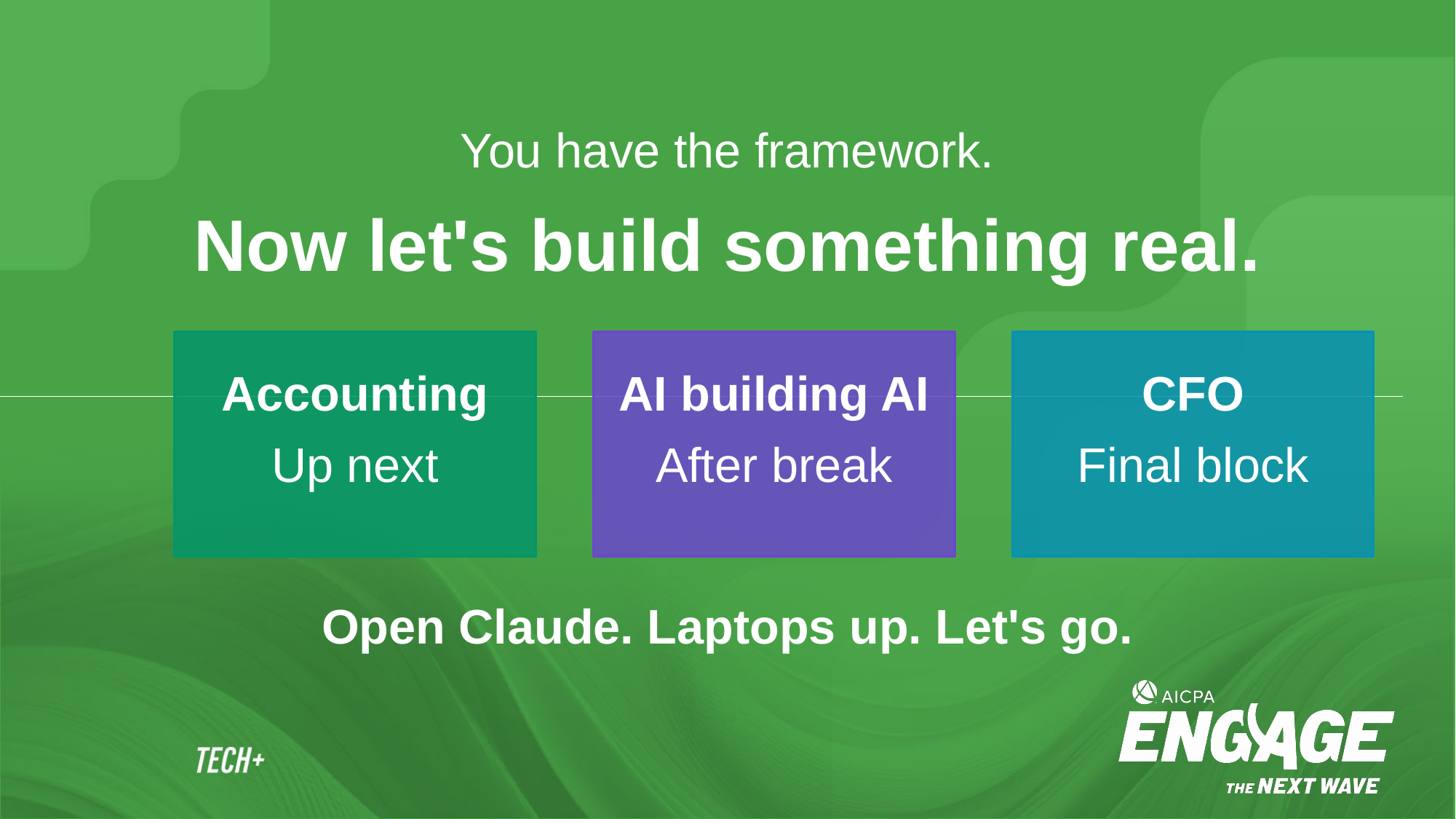

You have the framework.
Now let's build something real.

Accounting
AI building AI
CFO
Up next
After break
Final block
Open Claude. Laptops up. Let's go.